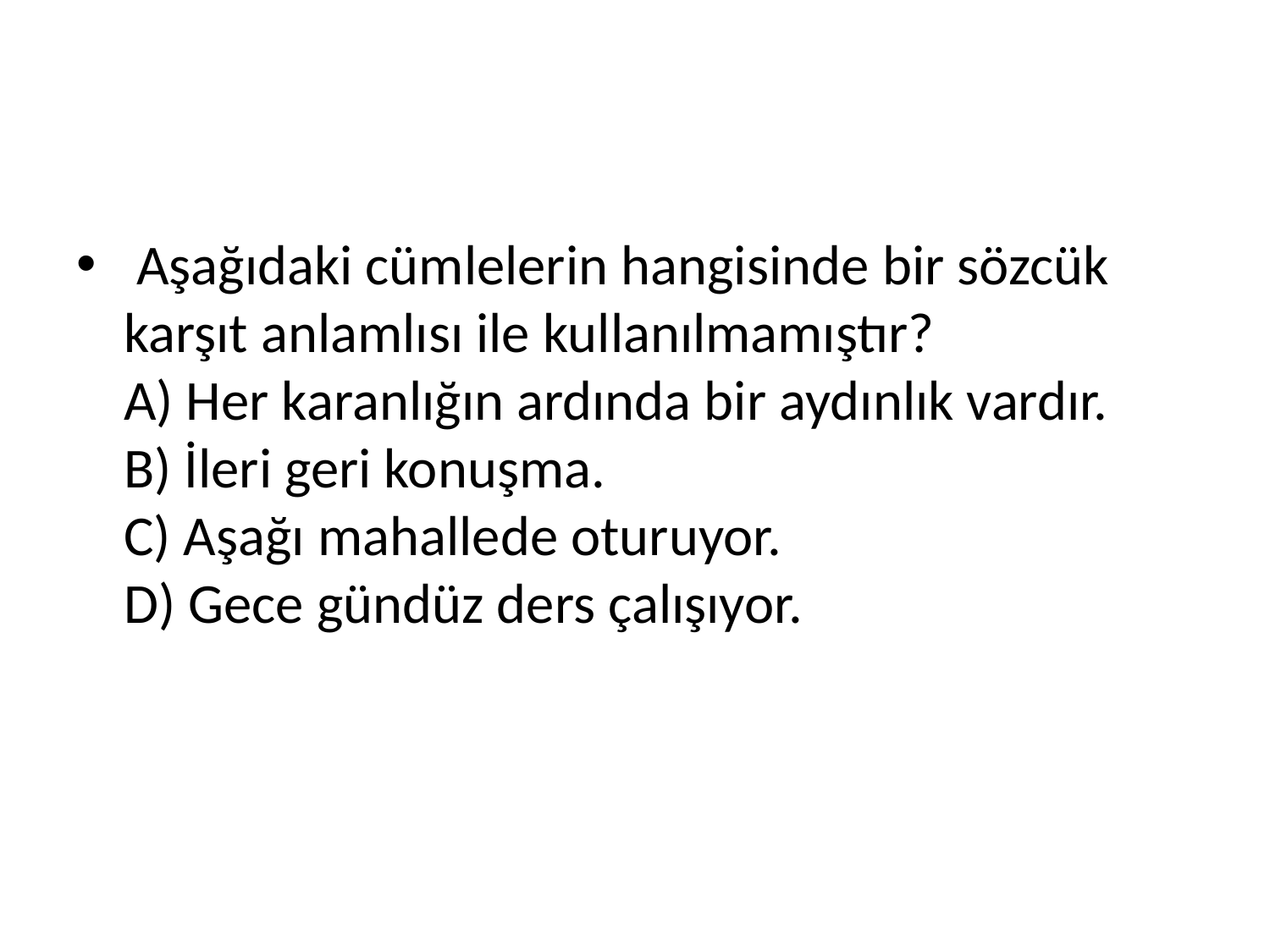

#
 Aşağıdaki cümlelerin hangisinde bir sözcük karşıt anlamlısı ile kullanılmamıştır? 
A) Her karanlığın ardında bir aydınlık vardır. 
B) İleri geri konuşma. 
C) Aşağı mahallede oturuyor. 
D) Gece gündüz ders çalışıyor.